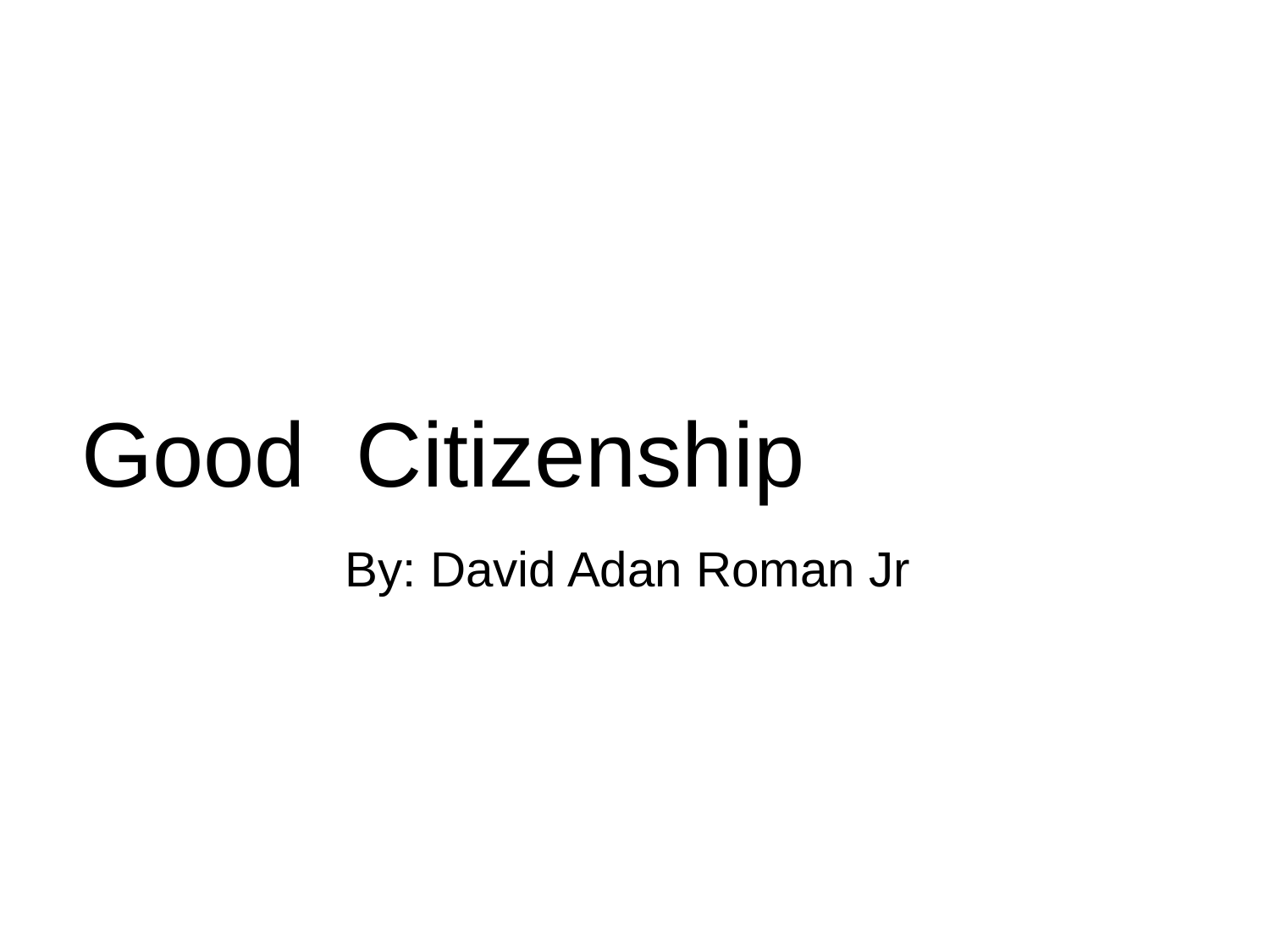

# Good  Citizenship
By: David Adan Roman Jr